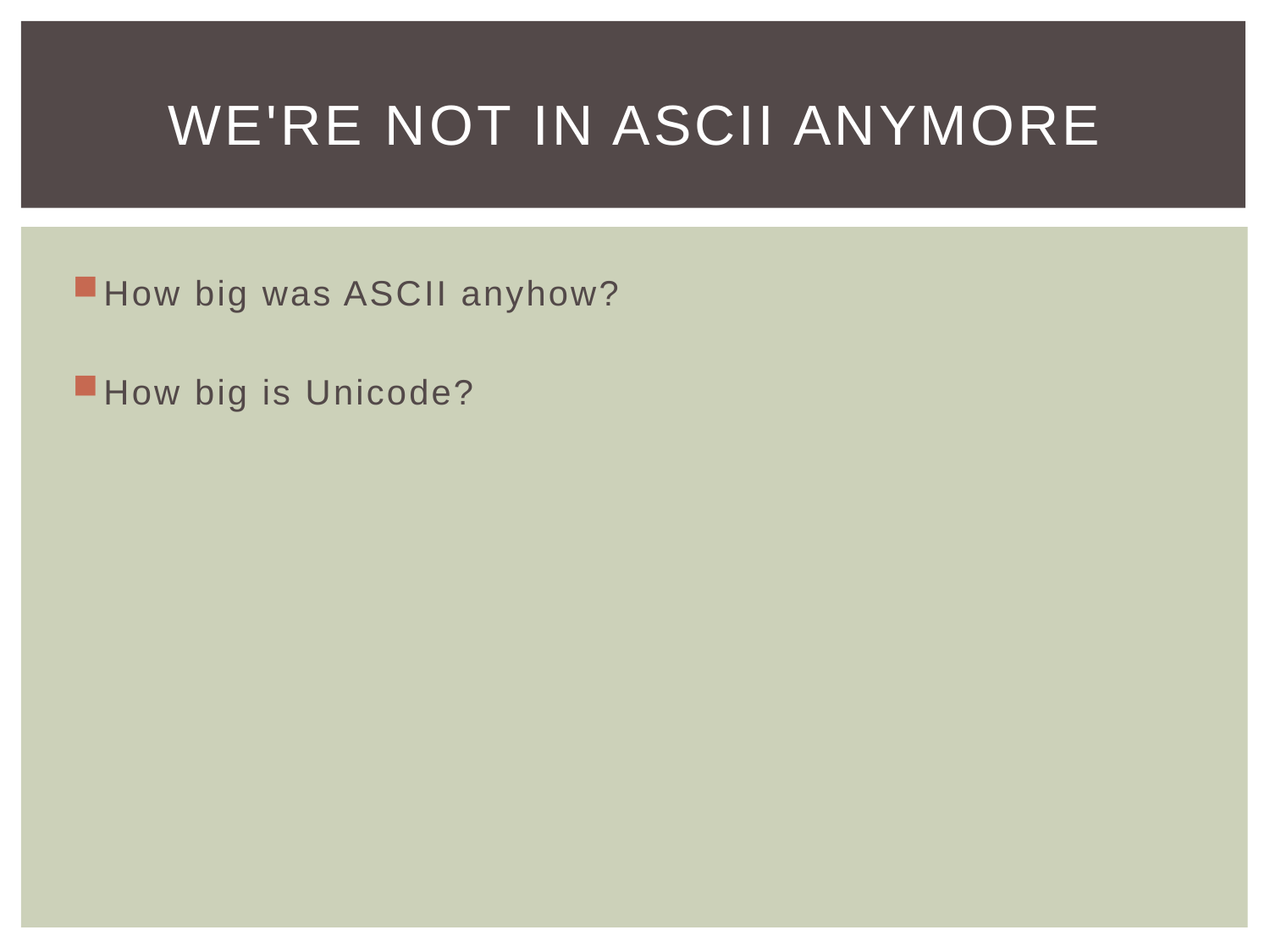

# We're Not in ASCII Anymore
How big was ASCII anyhow?

How big is Unicode?